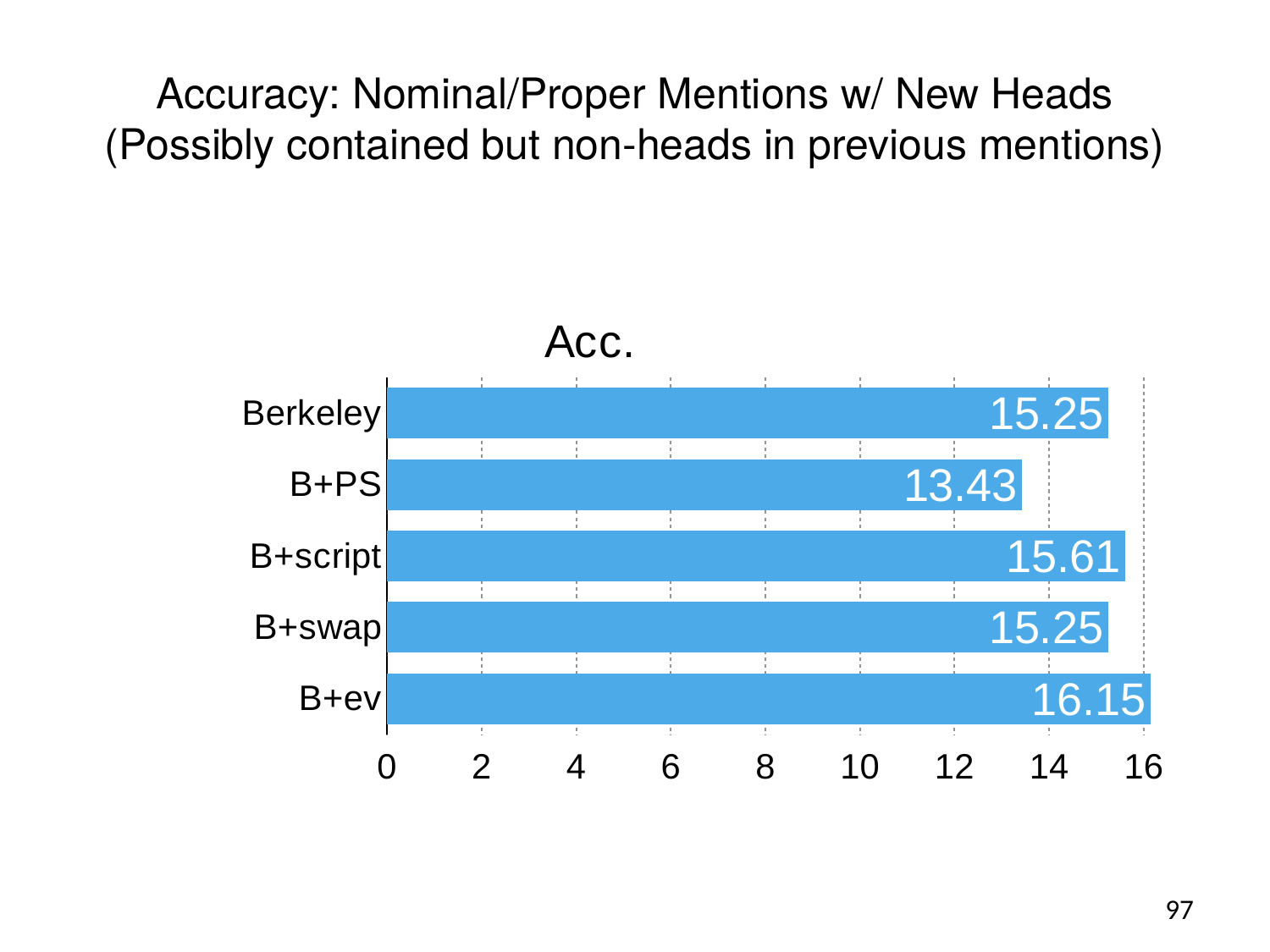

# Accuracy: Nominal/Proper Mentions w/ New Heads (Possibly contained but non-heads in previous mentions)

### Chart: Acc.

| Category |  |
|---|---|
| Berkeley | 15.25 |
| B+PS | 13.43 |
| B+script | 15.61 |
| B+swap | 15.25 |
| B+ev | 16.15 |
97